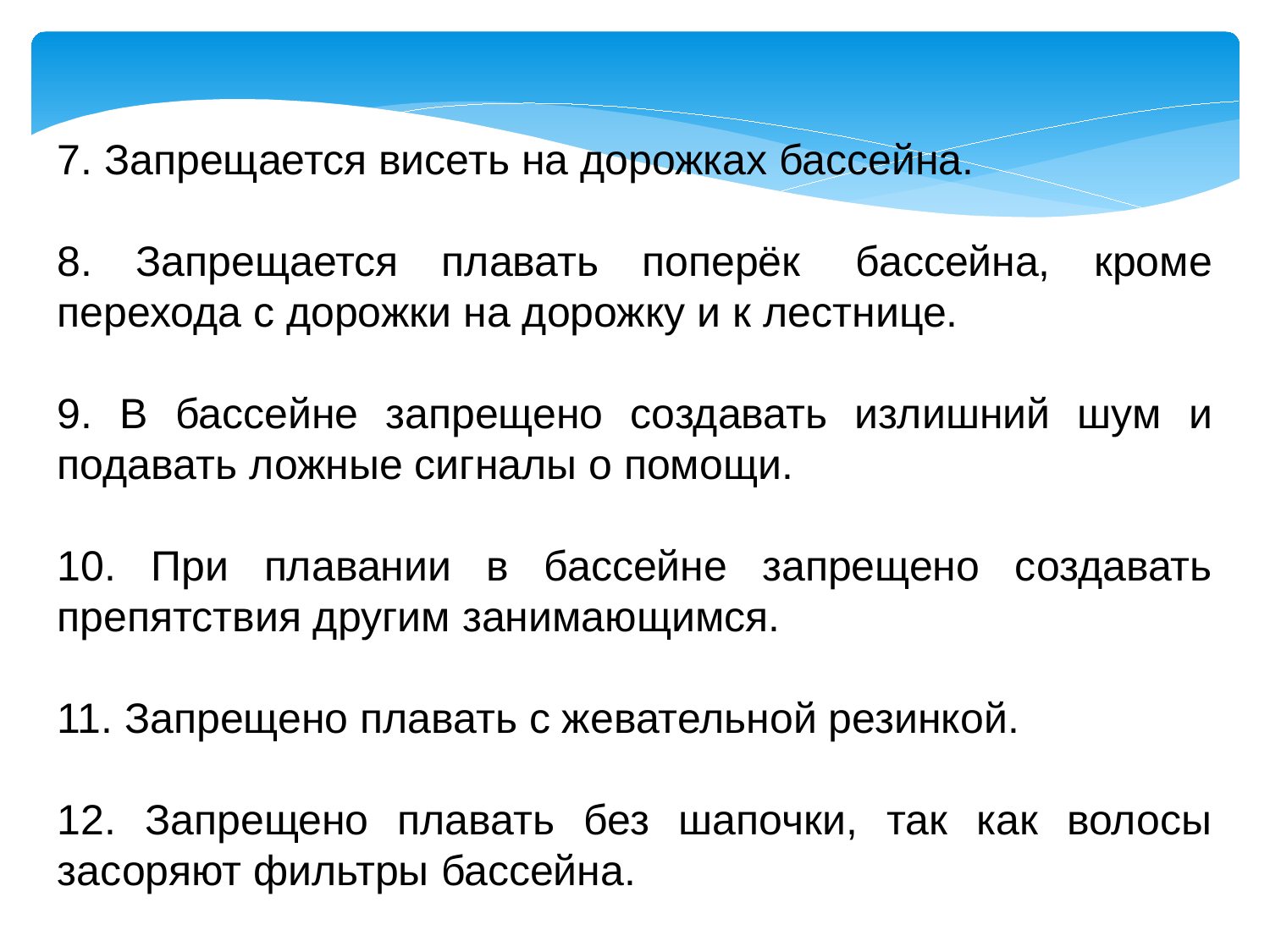

7. Запрещается висеть на дорожках бассейна.

8. Запрещается плавать поперёк  бассейна, кроме перехода с дорожки на дорожку и к лестнице.

9. В бассейне запрещено создавать излишний шум и подавать ложные сигналы о помощи.

10. При плавании в бассейне запрещено создавать препятствия другим занимающимся.

11. Запрещено плавать с жевательной резинкой.

12. Запрещено плавать без шапочки, так как волосы засоряют фильтры бассейна.